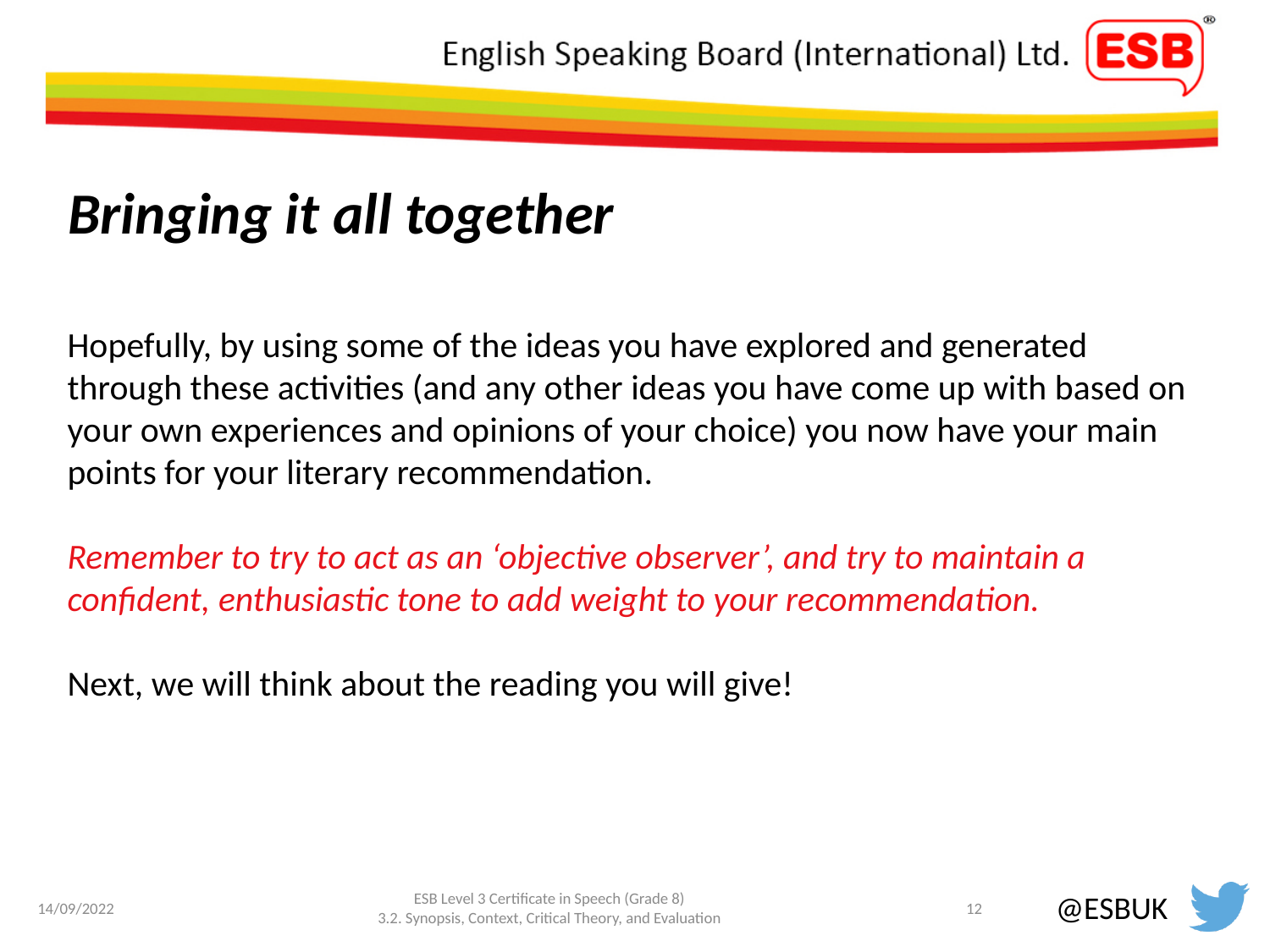

# Bringing it all together
Hopefully, by using some of the ideas you have explored and generated through these activities (and any other ideas you have come up with based on your own experiences and opinions of your choice) you now have your main points for your literary recommendation.

Remember to try to act as an ‘objective observer’, and try to maintain a confident, enthusiastic tone to add weight to your recommendation.

Next, we will think about the reading you will give!
14/09/2022
ESB Level 3 Certificate in Speech (Grade 8)
3.2. Synopsis, Context, Critical Theory, and Evaluation
12